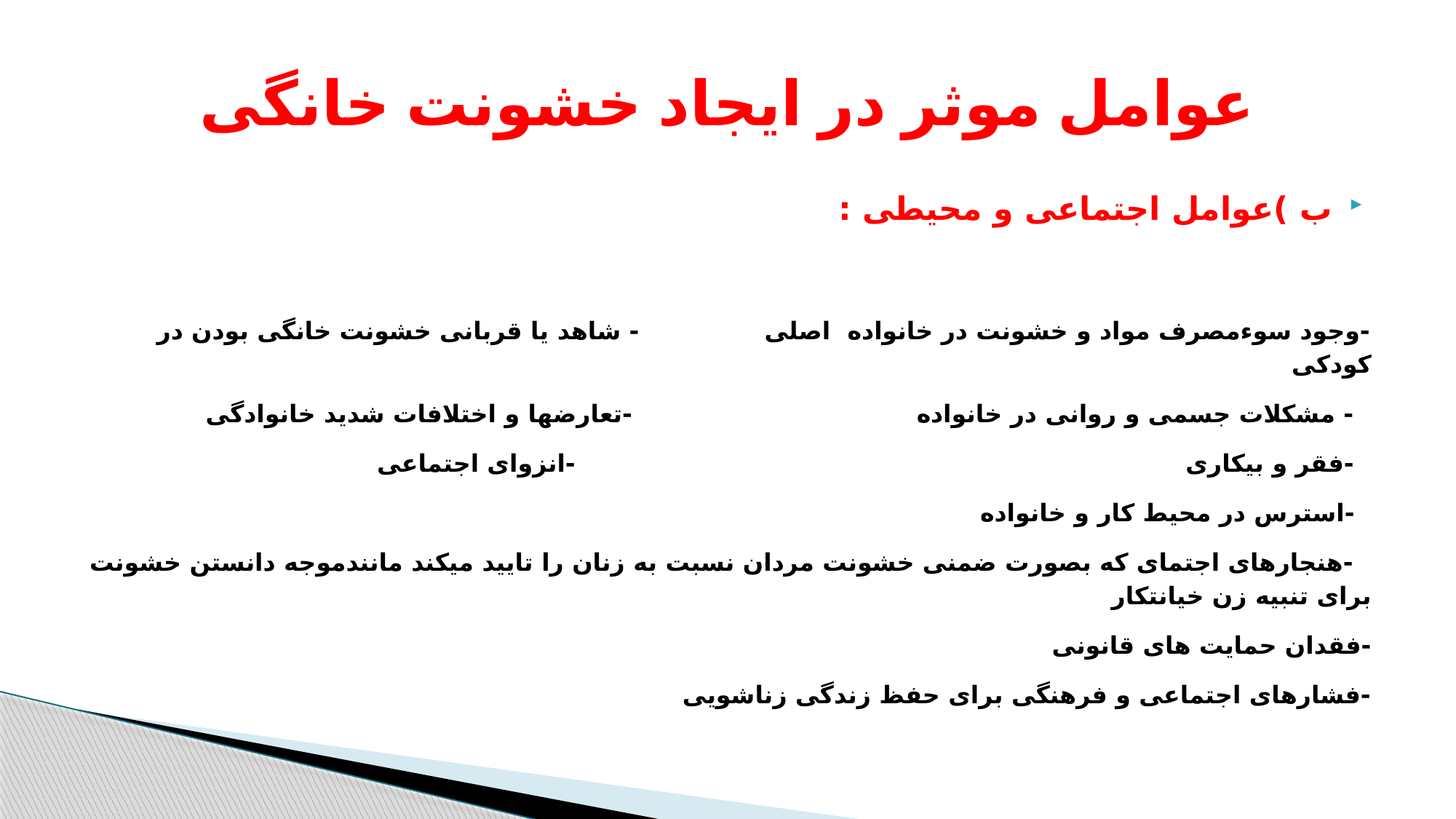

# عوامل موثر در ایجاد خشونت خانگی
ب )عوامل اجتماعی و محیطی :

-وجود سوءمصرف مواد و خشونت در خانواده  اصلی               - شاهد یا قربانی خشونت خانگی بودن در کودکی
  - مشکلات جسمی و روانی در خانواده                                  -تعارضها و اختلافات شدید خانوادگی
  -فقر و بیکاری                                                                         -انزوای اجتماعی
  -استرس در محیط کار و خانواده
  -هنجارهای اجتمای که بصورت ضمنی خشونت مردان نسبت به زنان را تایید میکند مانندموجه دانستن خشونت برای تنبیه زن خیانتکار
-فقدان حمایت های قانونی
-فشارهای اجتماعی و فرهنگی برای حفظ زندگی زناشویی